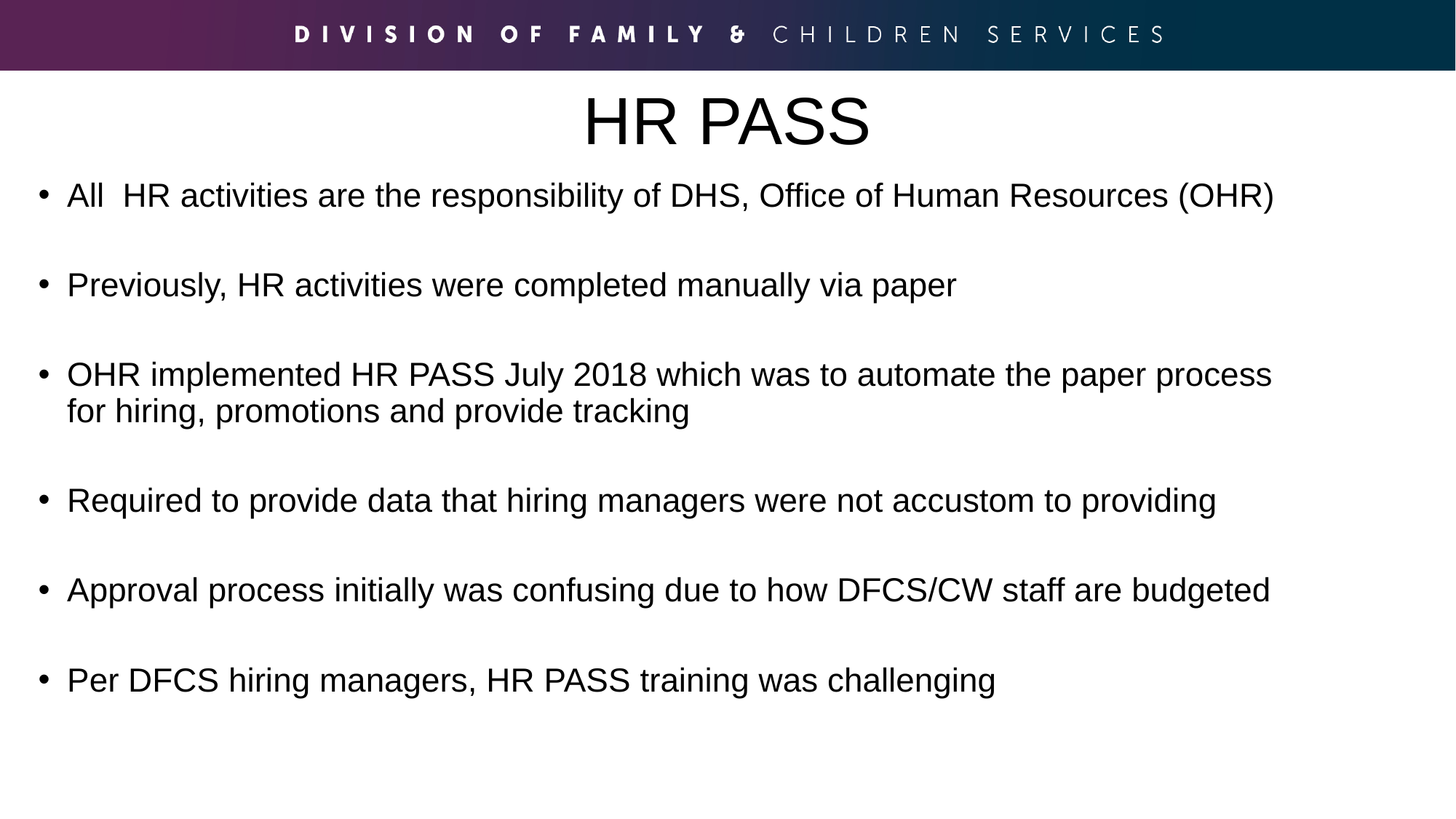

# HR PASS
All  HR activities are the responsibility of DHS, Office of Human Resources (OHR)

Previously, HR activities were completed manually via paper

OHR implemented HR PASS July 2018 which was to automate the paper process for hiring, promotions and provide tracking

Required to provide data that hiring managers were not accustom to providing

Approval process initially was confusing due to how DFCS/CW staff are budgeted

Per DFCS hiring managers, HR PASS training was challenging